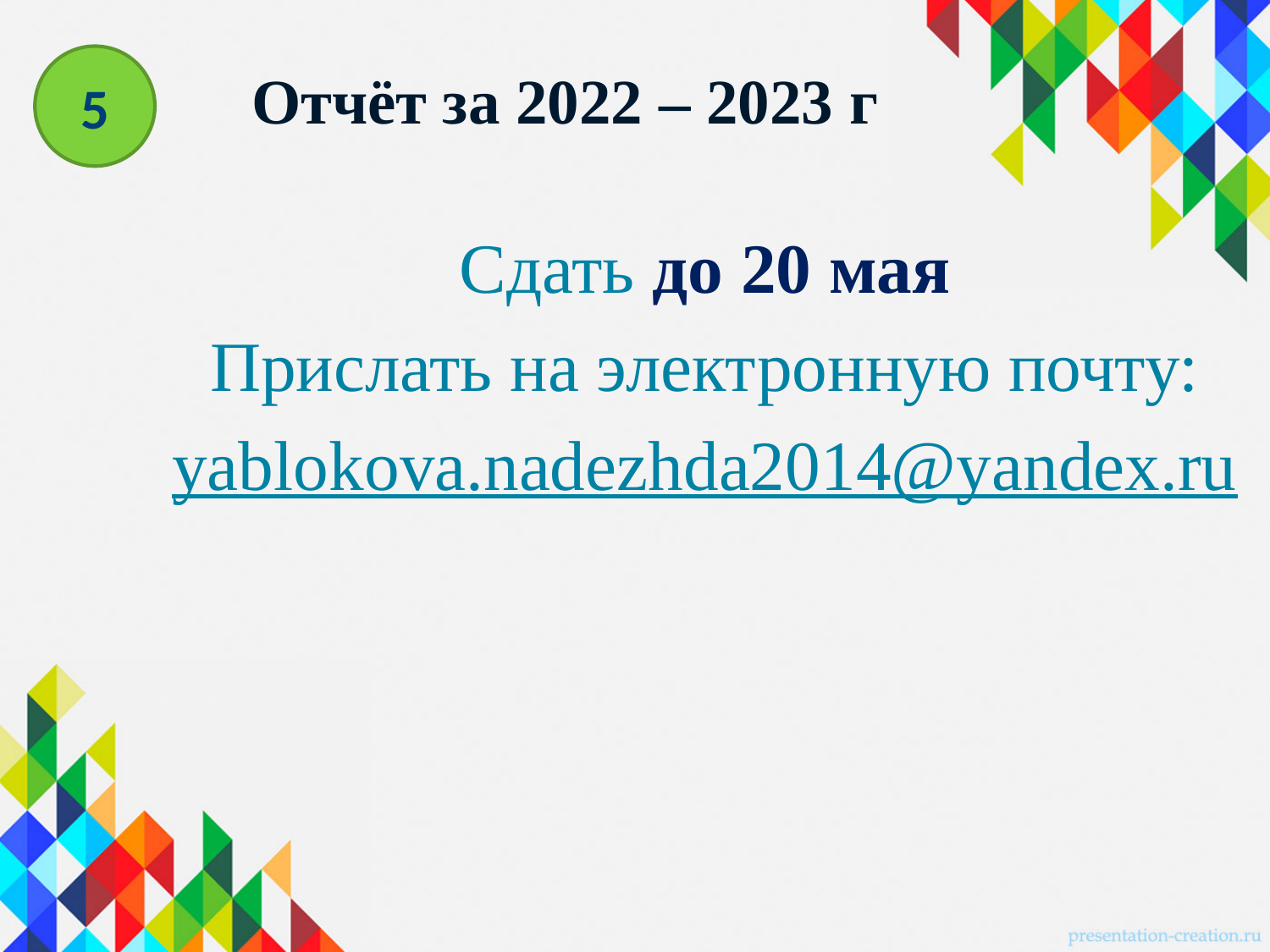

# Отчёт за 2022 – 2023 г
5
Сдать до 20 мая
Прислать на электронную почту:
yablokova.nadezhda2014@yandex.ru